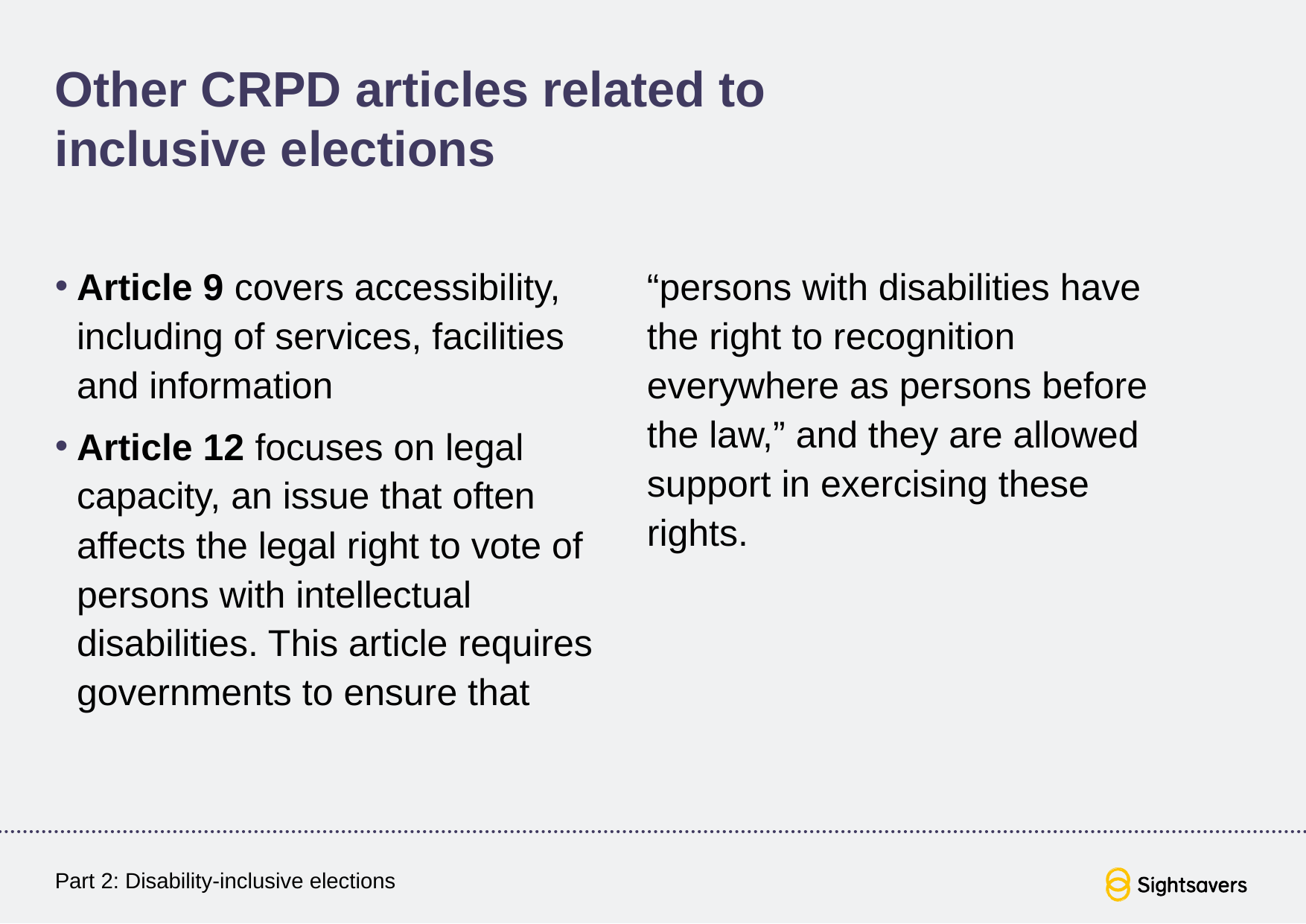

# Other CRPD articles related to inclusive elections
Article 9 covers accessibility, including of services, facilities and information
Article 12 focuses on legal capacity, an issue that often affects the legal right to vote of persons with intellectual disabilities. This article requires governments to ensure that “persons with disabilities have the right to recognition everywhere as persons before the law,” and they are allowed support in exercising these rights.

Part 2: Disability-inclusive elections